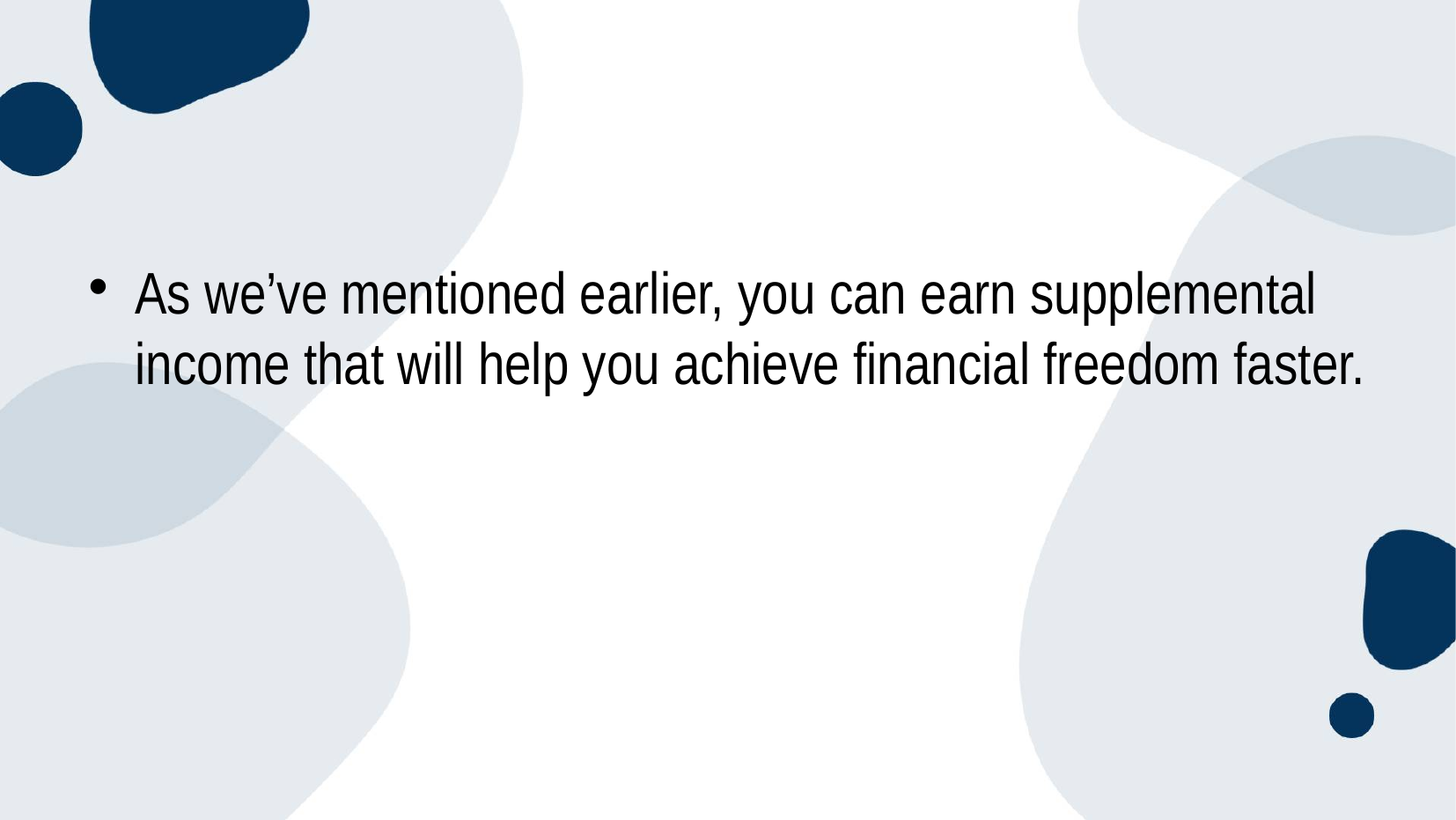

#
As we’ve mentioned earlier, you can earn supplemental income that will help you achieve financial freedom faster.